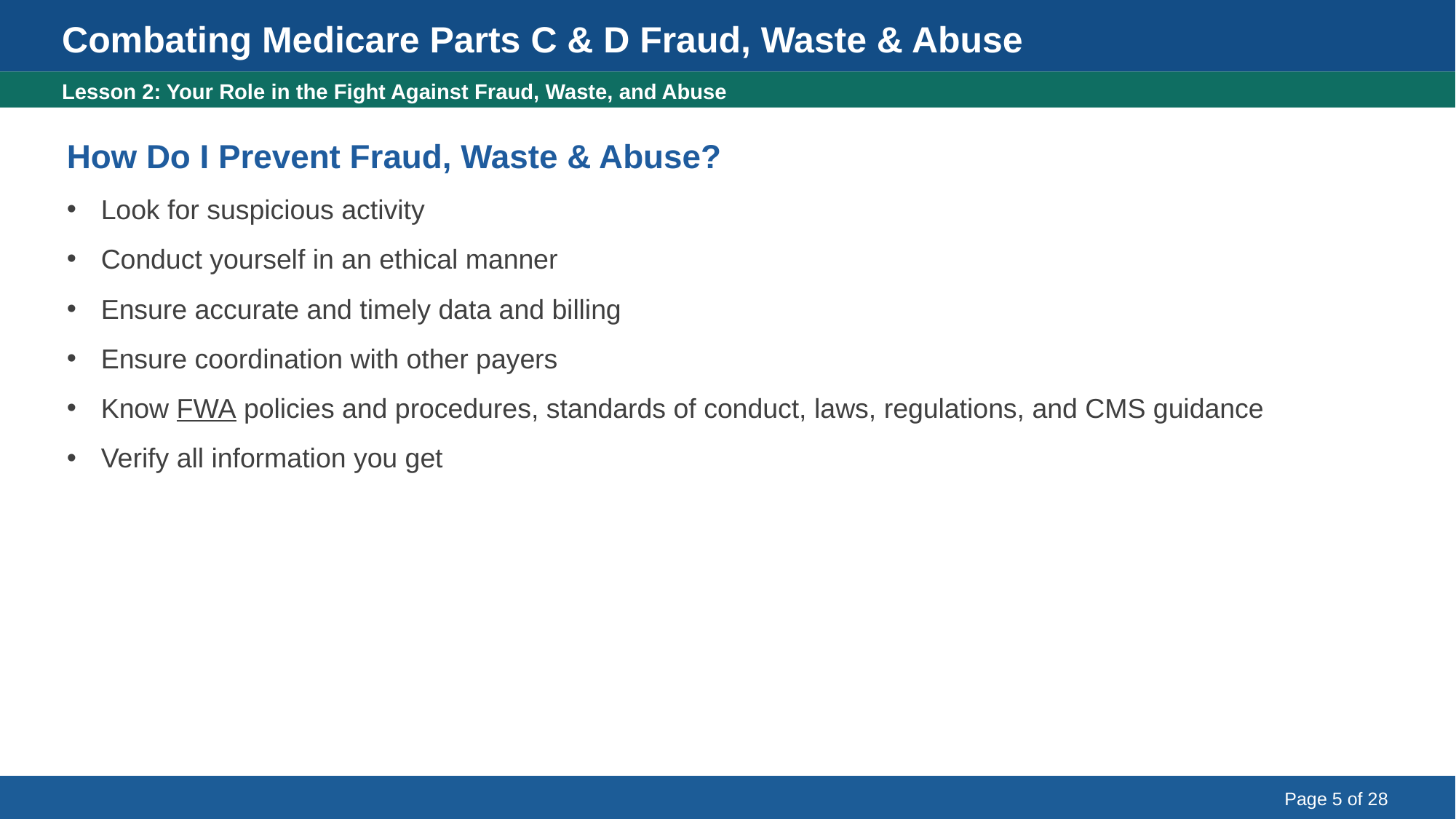

Combating Medicare Parts C & D Fraud, Waste & Abuse
How do I prevent fraud, waste & abuse?

Lesson 2: Your Role in the Fight Against Fraud, Waste, and Abuse
How Do I Prevent Fraud, Waste & Abuse?
Look for suspicious activity
Conduct yourself in an ethical manner
Ensure accurate and timely data and billing
Ensure coordination with other payers
Know FWA policies and procedures, standards of conduct, laws, regulations, and CMS guidance
Verify all information you get

Page 5 of 28